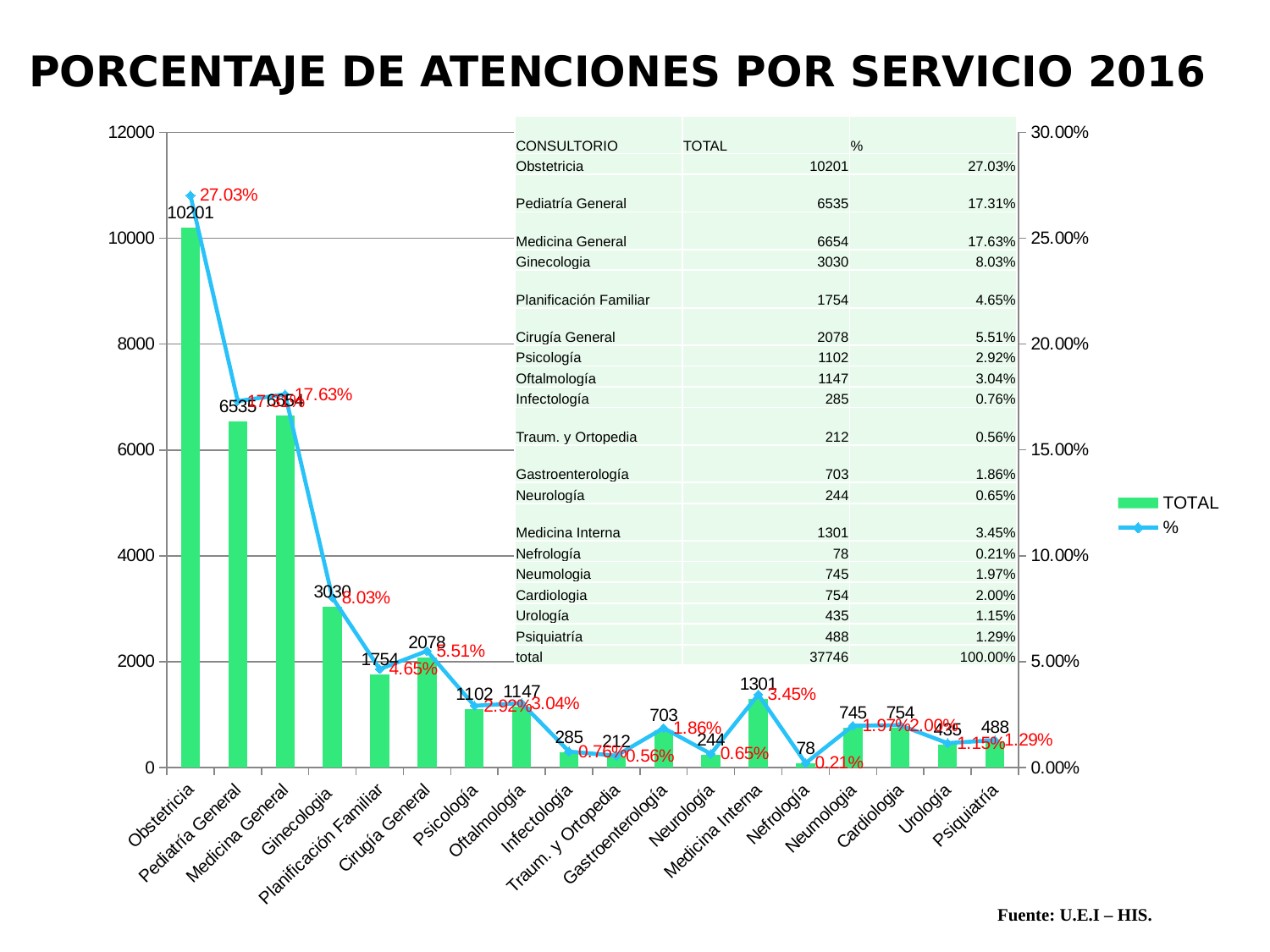

PORCENTAJE DE ATENCIONES POR SERVICIO 2016

### Chart

| Category | TOTAL | % |
|---|---|---|
| Obstetricia | 10201.0 | 0.2702538017273354 |
| Pediatría General | 6535.0 | 0.17313092778042707 |
| Medicina General | 6654.0 | 0.1762835797170561 |
| Ginecologia  | 3030.0 | 0.08027340645366396 |
| Planificación Familiar | 1754.0 | 0.046468499973507126 |
| Cirugía General | 2078.0 | 0.05505219096063159 |
| Psicología | 1102.0 | 0.029195146505589995 |
| Oftalmología | 1147.0 | 0.030387325809357282 |
| Infectología | 285.0 | 0.007550468923859481 |
| Traum. y Ortopedia | 212.0 | 0.005616489164414772 |
| Gastroenterología | 703.0 | 0.01862449001218672 |
| Neurología | 244.0 | 0.0064642611137603985 |
| Medicina Interna | 1301.0 | 0.03446722831558311 |
| Nefrología | 78.0 | 0.0020664441265299633 |
| Neumologia | 745.0 | 0.019737190695702855 |
| Cardiologia | 754.0 | 0.019975626556456315 |
| Urología | 435.0 | 0.011524399936417103 |
| Psiquiatría | 488.0 | 0.012928522227520797 |
| CONSULTORIO | TOTAL | % |
| --- | --- | --- |
| Obstetricia | 10201 | 27.03% |
| Pediatría General | 6535 | 17.31% |
| Medicina General | 6654 | 17.63% |
| Ginecologia | 3030 | 8.03% |
| Planificación Familiar | 1754 | 4.65% |
| Cirugía General | 2078 | 5.51% |
| Psicología | 1102 | 2.92% |
| Oftalmología | 1147 | 3.04% |
| Infectología | 285 | 0.76% |
| Traum. y Ortopedia | 212 | 0.56% |
| Gastroenterología | 703 | 1.86% |
| Neurología | 244 | 0.65% |
| Medicina Interna | 1301 | 3.45% |
| Nefrología | 78 | 0.21% |
| Neumologia | 745 | 1.97% |
| Cardiologia | 754 | 2.00% |
| Urología | 435 | 1.15% |
| Psiquiatría | 488 | 1.29% |
| total | 37746 | 100.00% |
Fuente: U.E.I – HIS.